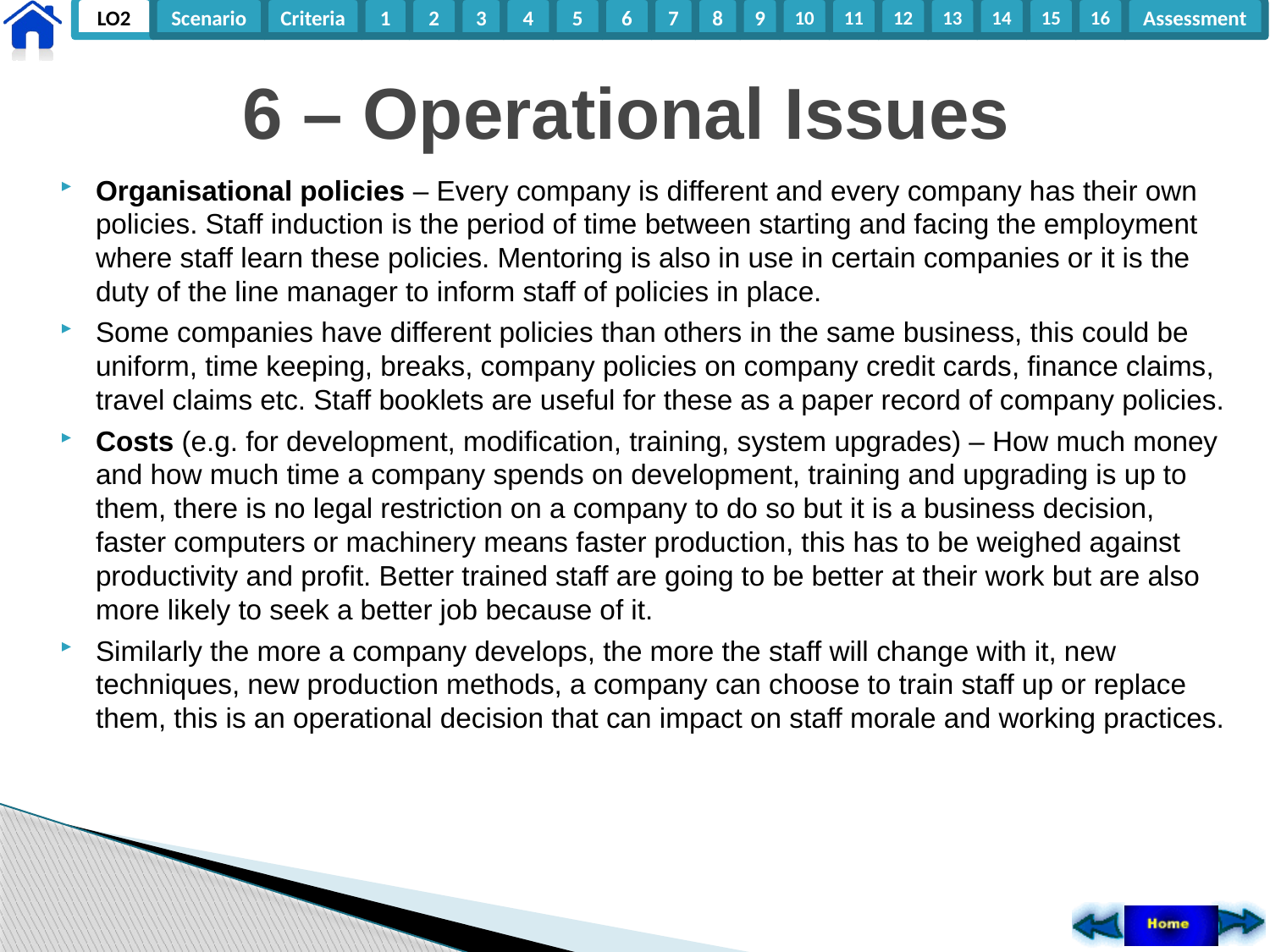

# 6 – Operational Issues
Organisational policies – Every company is different and every company has their own policies. Staff induction is the period of time between starting and facing the employment where staff learn these policies. Mentoring is also in use in certain companies or it is the duty of the line manager to inform staff of policies in place.
Some companies have different policies than others in the same business, this could be uniform, time keeping, breaks, company policies on company credit cards, finance claims, travel claims etc. Staff booklets are useful for these as a paper record of company policies.
Costs (e.g. for development, modification, training, system upgrades) – How much money and how much time a company spends on development, training and upgrading is up to them, there is no legal restriction on a company to do so but it is a business decision, faster computers or machinery means faster production, this has to be weighed against productivity and profit. Better trained staff are going to be better at their work but are also more likely to seek a better job because of it.
Similarly the more a company develops, the more the staff will change with it, new techniques, new production methods, a company can choose to train staff up or replace them, this is an operational decision that can impact on staff morale and working practices.